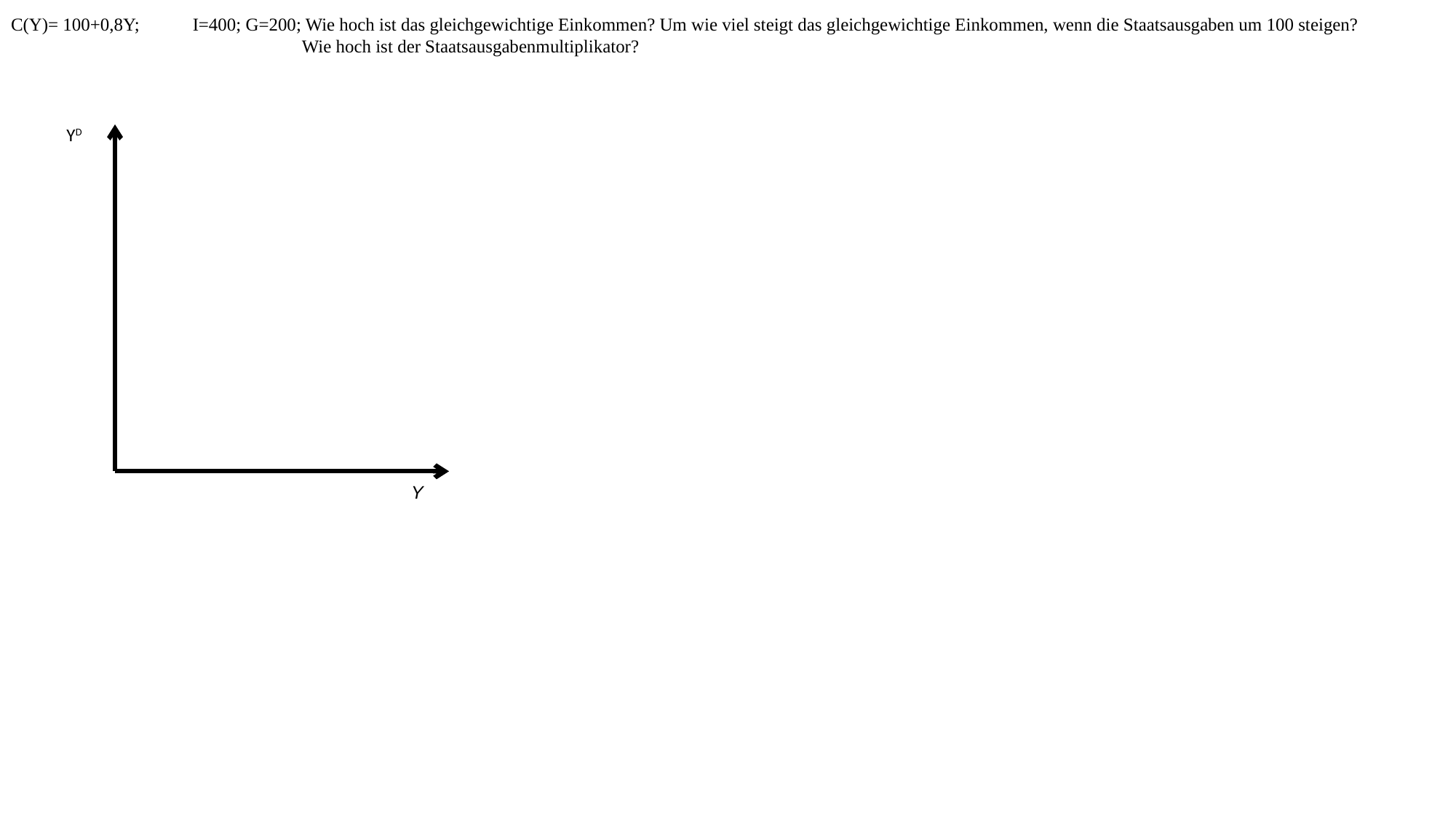

C(Y)= 100+0,8Y;	I=400; G=200; Wie hoch ist das gleichgewichtige Einkommen? Um wie viel steigt das gleichgewichtige Einkommen, wenn die Staatsausgaben um 100 steigen?
                                                                Wie hoch ist der Staatsausgabenmultiplikator?
YD

Y